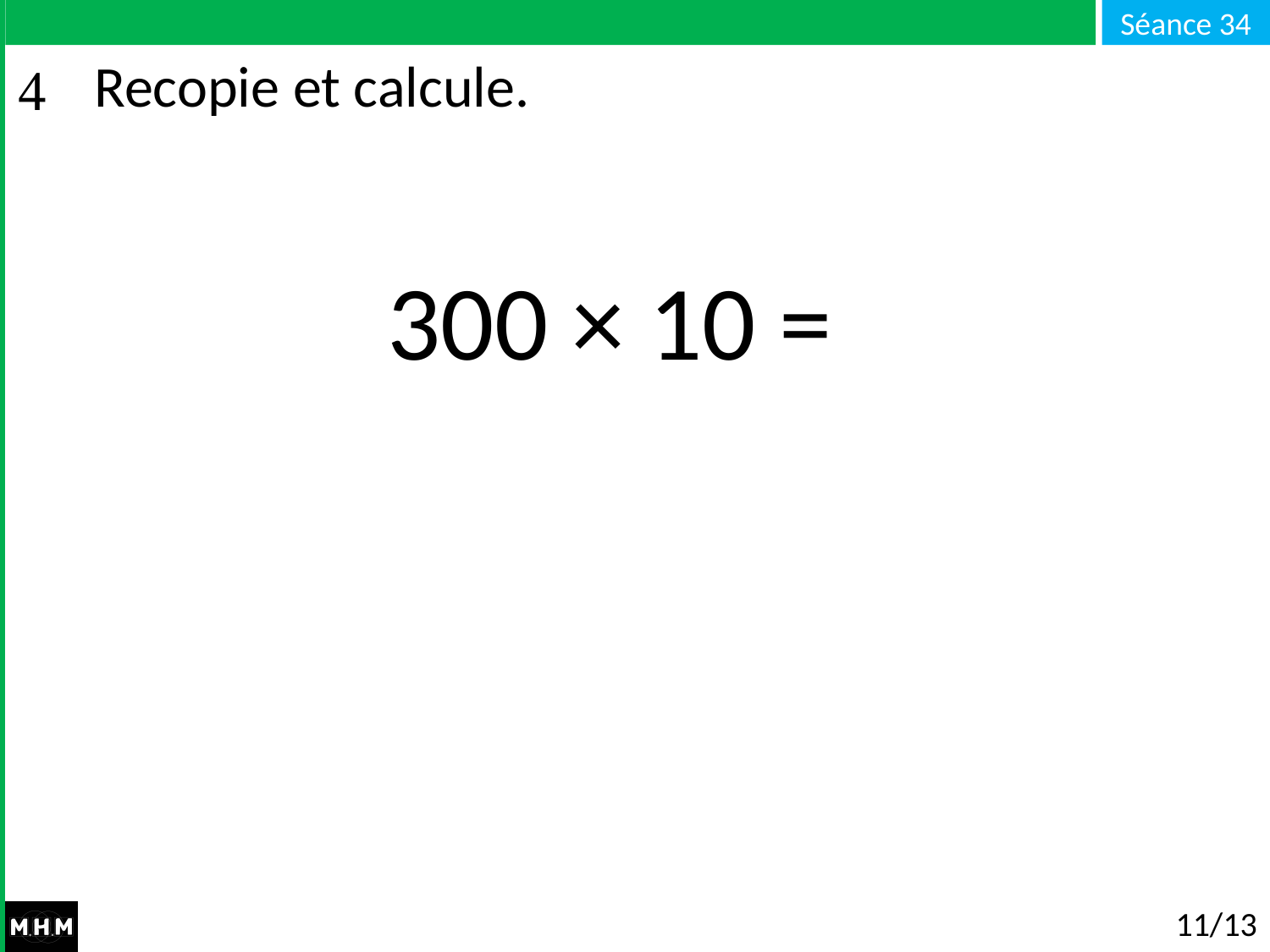

# Recopie et calcule.
300 × 10 =
11/13